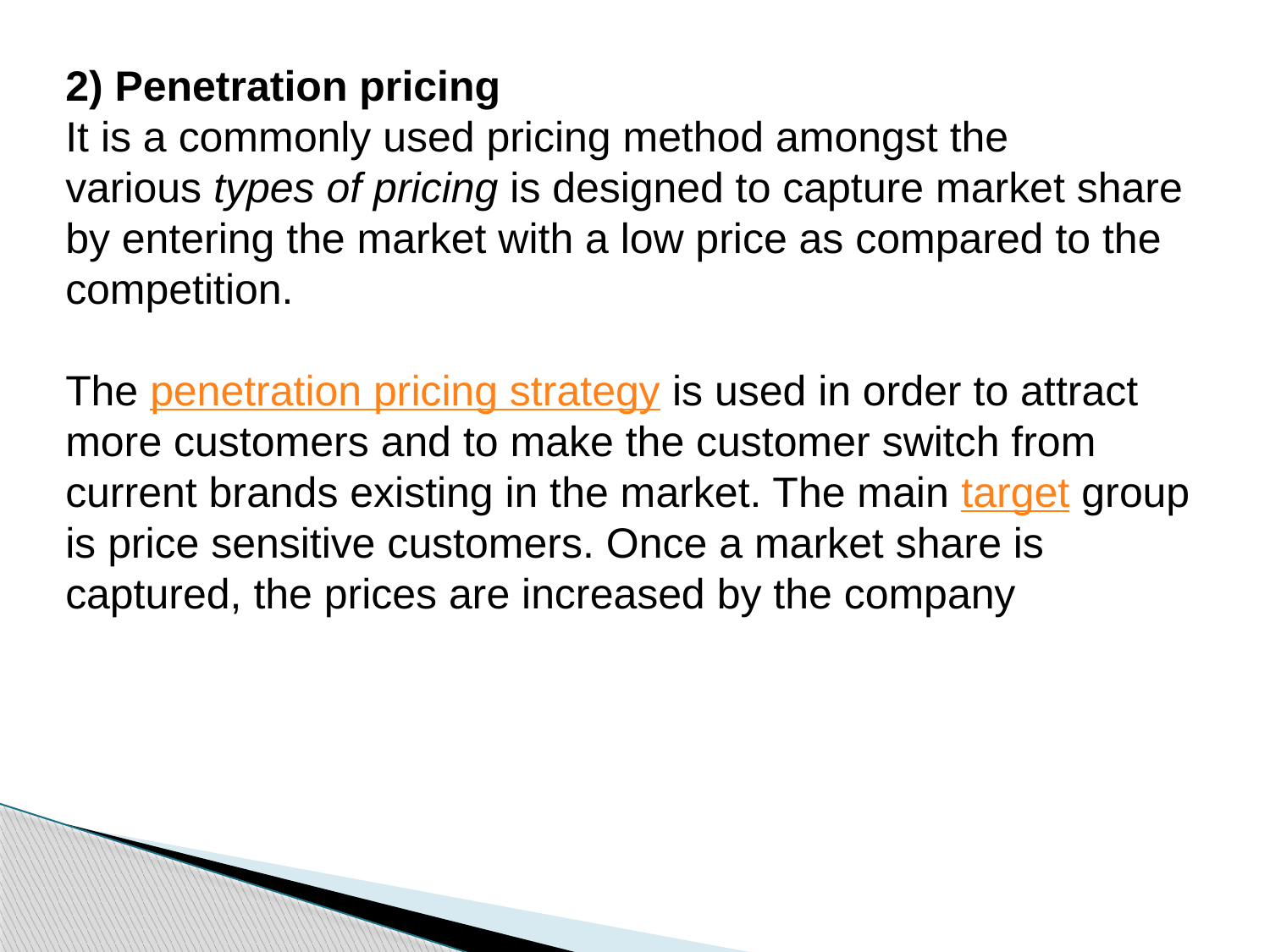

2) Penetration pricing
It is a commonly used pricing method amongst the various types of pricing is designed to capture market share by entering the market with a low price as compared to the competition.

The penetration pricing strategy is used in order to attract more customers and to make the customer switch from current brands existing in the market. The main target group is price sensitive customers. Once a market share is captured, the prices are increased by the company